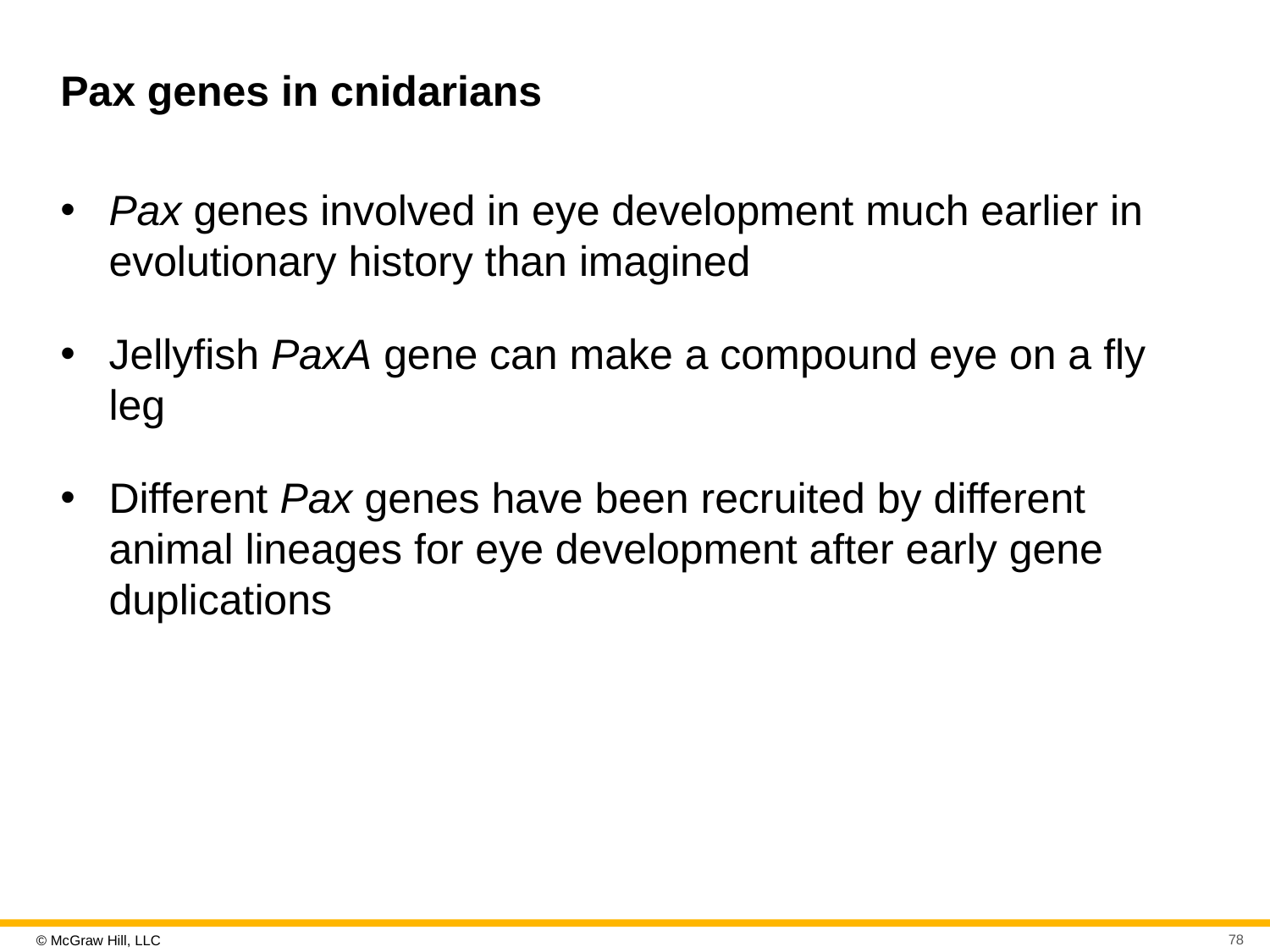

# Pax genes in cnidarians
Pax genes involved in eye development much earlier in evolutionary history than imagined
Jellyfish PaxA gene can make a compound eye on a fly leg
Different Pax genes have been recruited by different animal lineages for eye development after early gene duplications
78